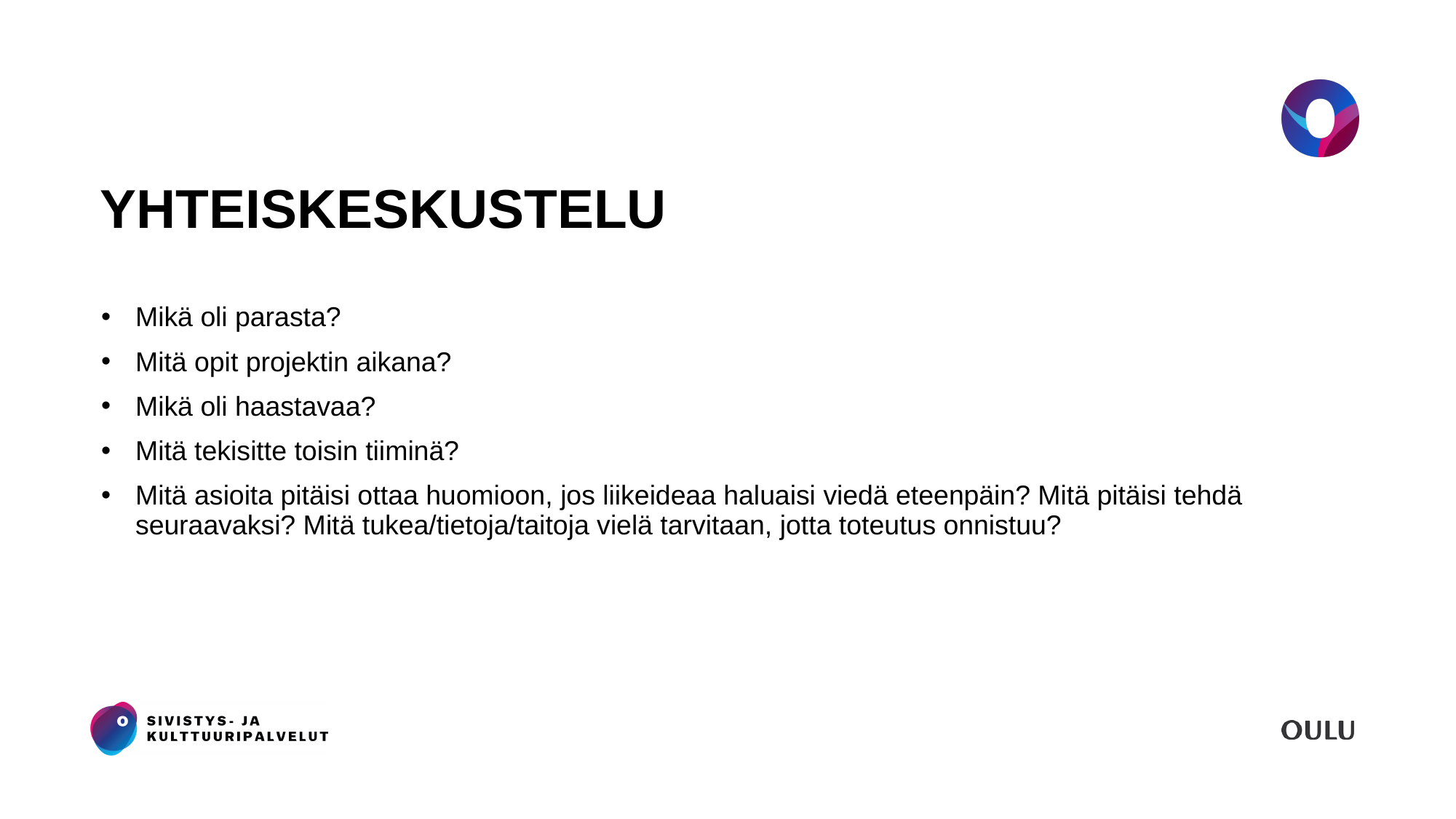

# YHTEISKESKUSTELU
Mikä oli parasta?
Mitä opit projektin aikana?
Mikä oli haastavaa?
Mitä tekisitte toisin tiiminä?
Mitä asioita pitäisi ottaa huomioon, jos liikeideaa haluaisi viedä eteenpäin? Mitä pitäisi tehdä seuraavaksi? Mitä tukea/tietoja/taitoja vielä tarvitaan, jotta toteutus onnistuu?

23.3.2023